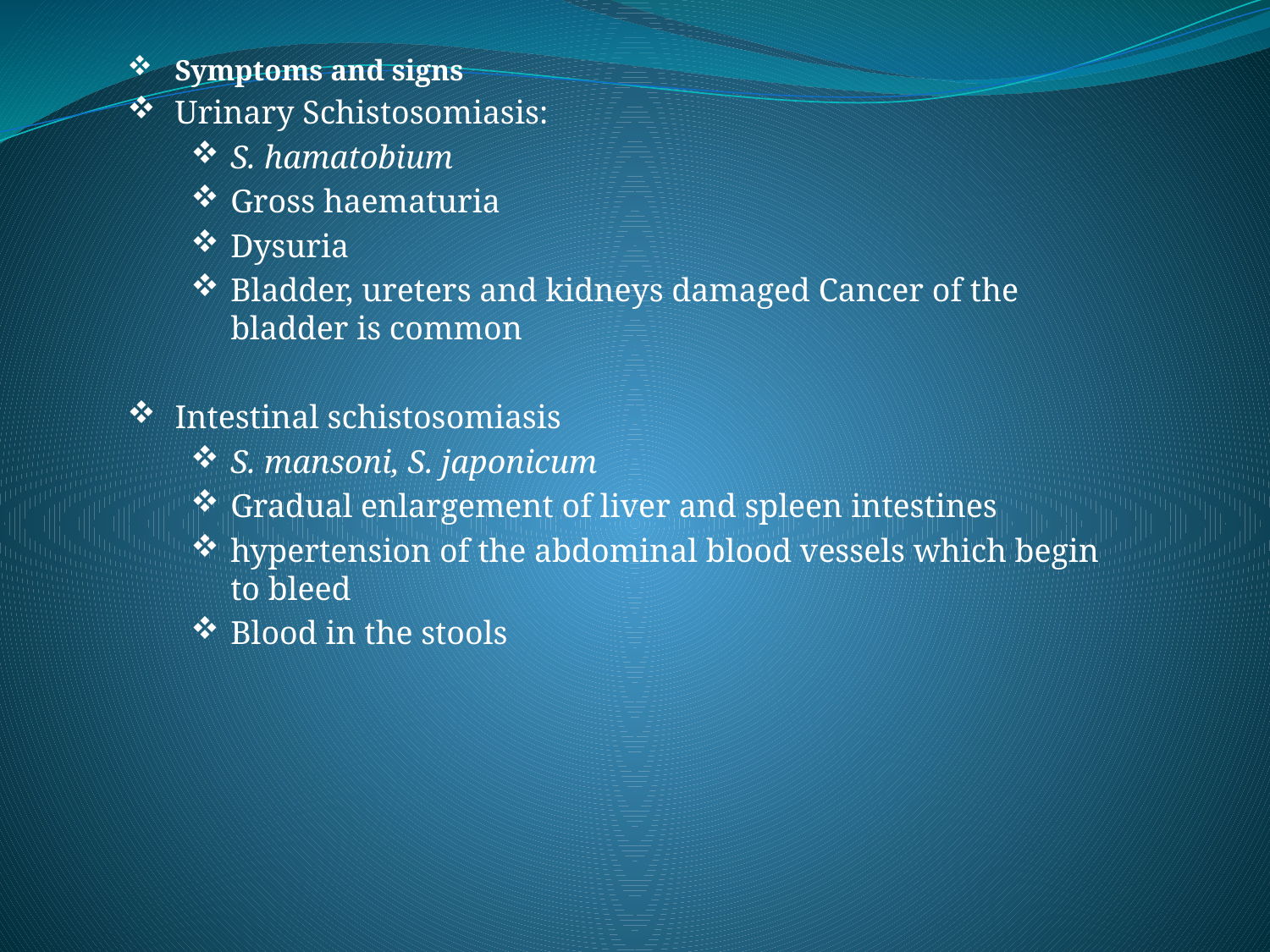

Symptoms and signs
Urinary Schistosomiasis:
S. hamatobium
Gross haematuria
Dysuria
Bladder, ureters and kidneys damaged Cancer of the bladder is common

Intestinal schistosomiasis
S. mansoni, S. japonicum
Gradual enlargement of liver and spleen intestines
hypertension of the abdominal blood vessels which begin to bleed
Blood in the stools